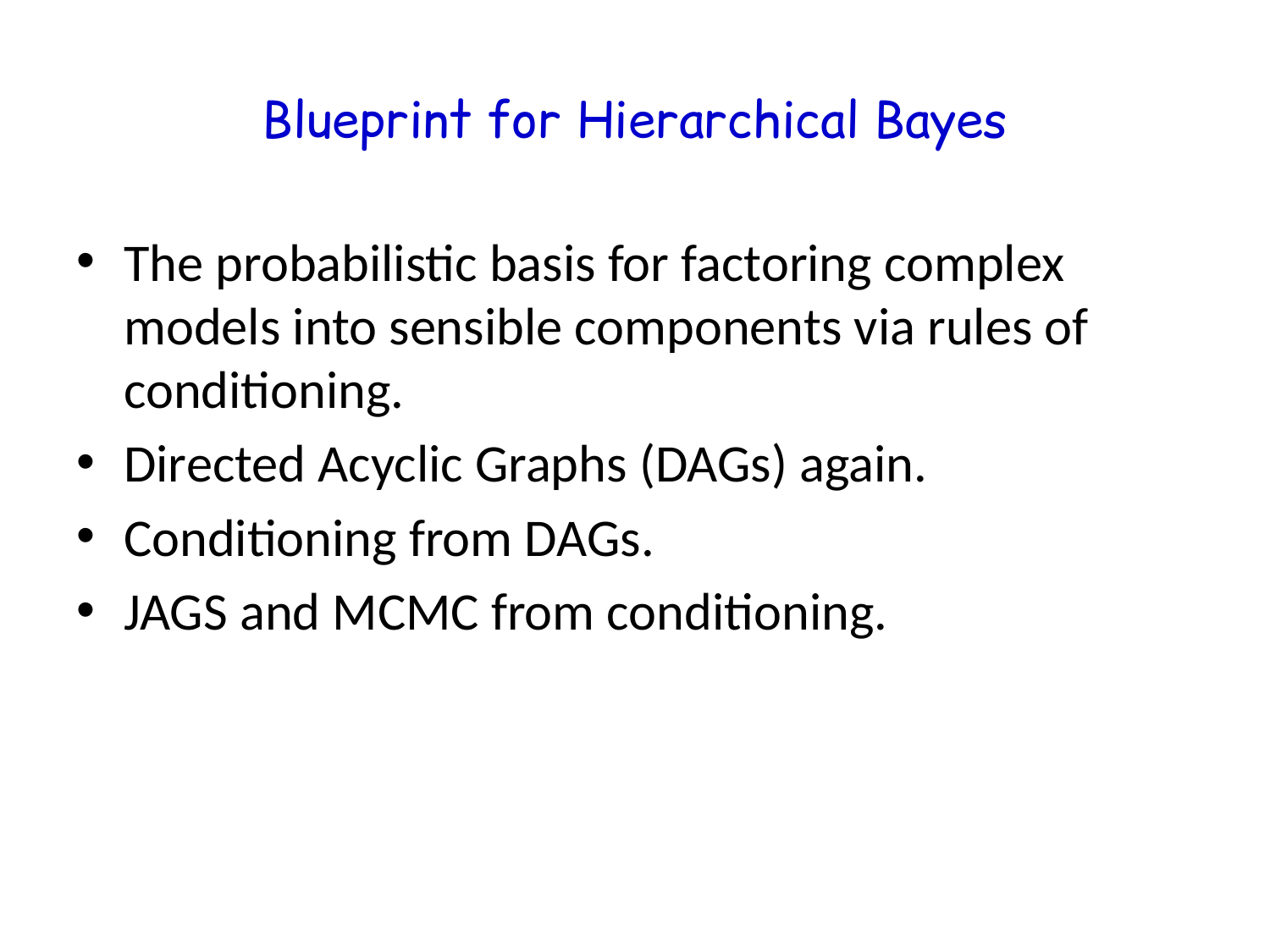

# Blueprint for Hierarchical Bayes
The probabilistic basis for factoring complex models into sensible components via rules of conditioning.
Directed Acyclic Graphs (DAGs) again.
Conditioning from DAGs.
JAGS and MCMC from conditioning.